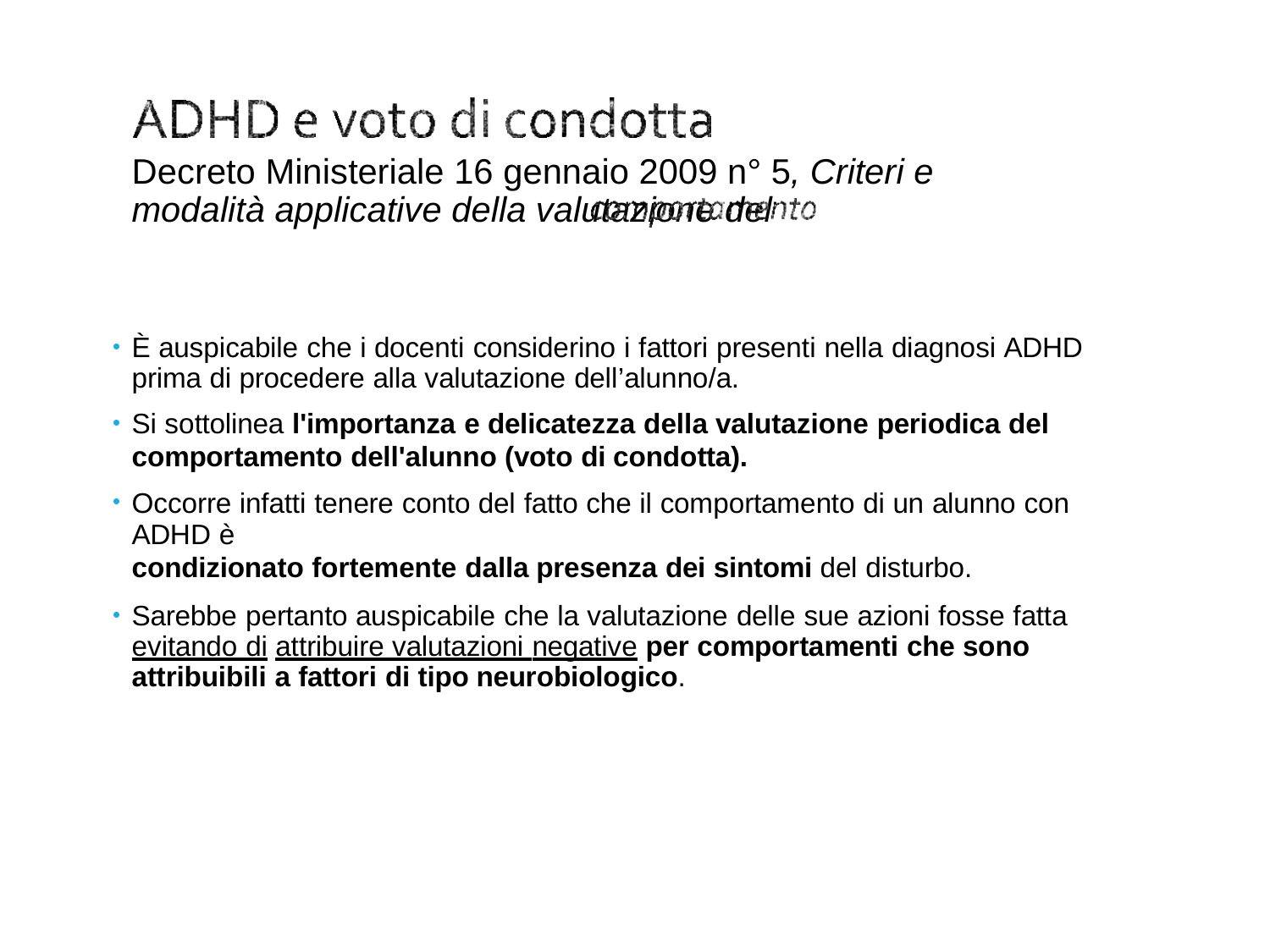

Decreto Ministeriale 16 gennaio 2009 n° 5, Criteri e modalità applicative della valutazione del

È auspicabile che i docenti considerino i fattori presenti nella diagnosi ADHD prima di procedere alla valutazione dell’alunno/a.
Si sottolinea l'importanza e delicatezza della valutazione periodica del
comportamento dell'alunno (voto di condotta).
Occorre infatti tenere conto del fatto che il comportamento di un alunno con ADHD è
condizionato fortemente dalla presenza dei sintomi del disturbo.
Sarebbe pertanto auspicabile che la valutazione delle sue azioni fosse fatta evitando di attribuire valutazioni negative per comportamenti che sono attribuibili a fattori di tipo neurobiologico.